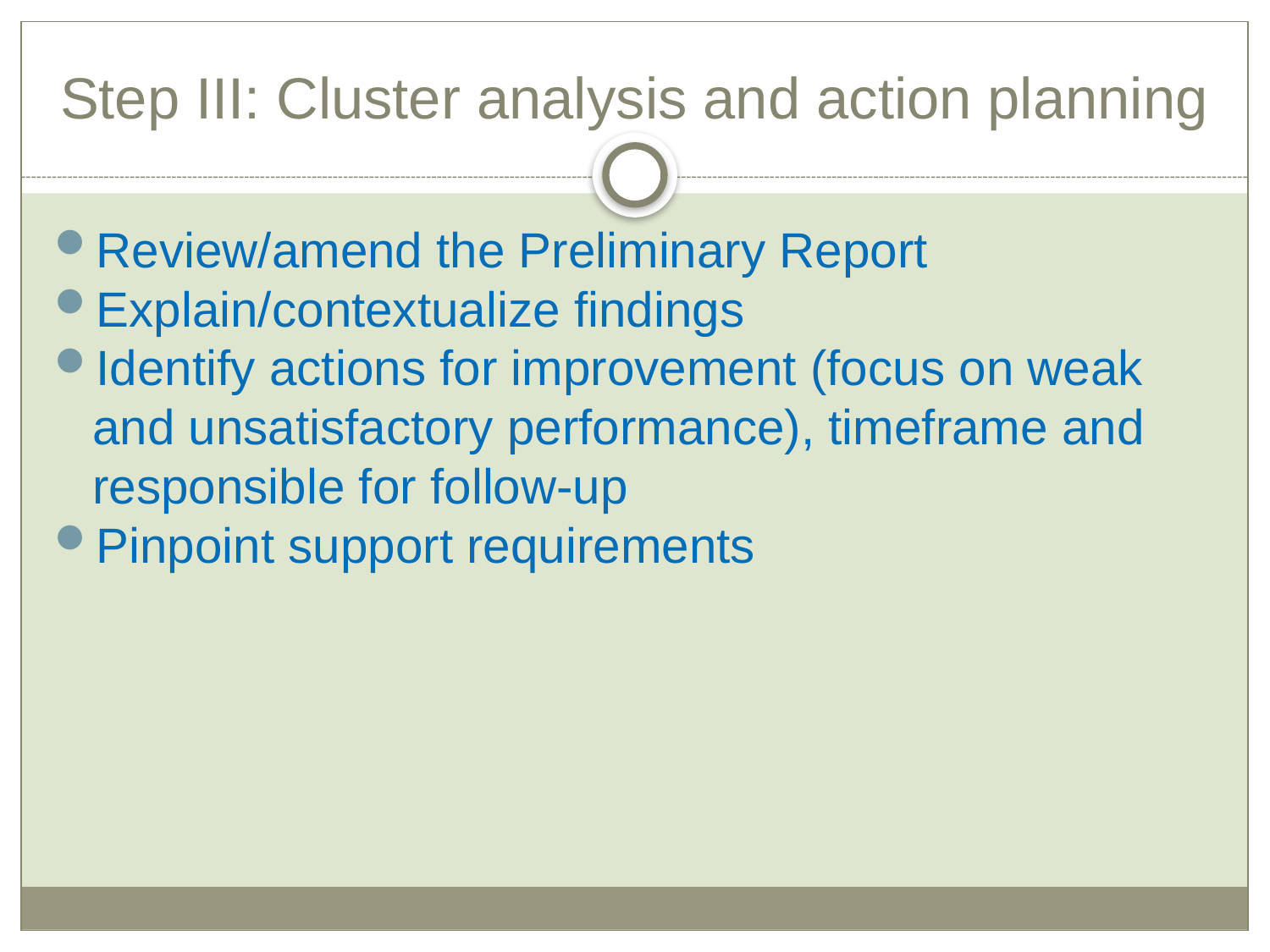

# Step III: Cluster analysis and action planning
Review/amend the Preliminary Report
Explain/contextualize findings
Identify actions for improvement (focus on weak and unsatisfactory performance), timeframe and responsible for follow-up
Pinpoint support requirements